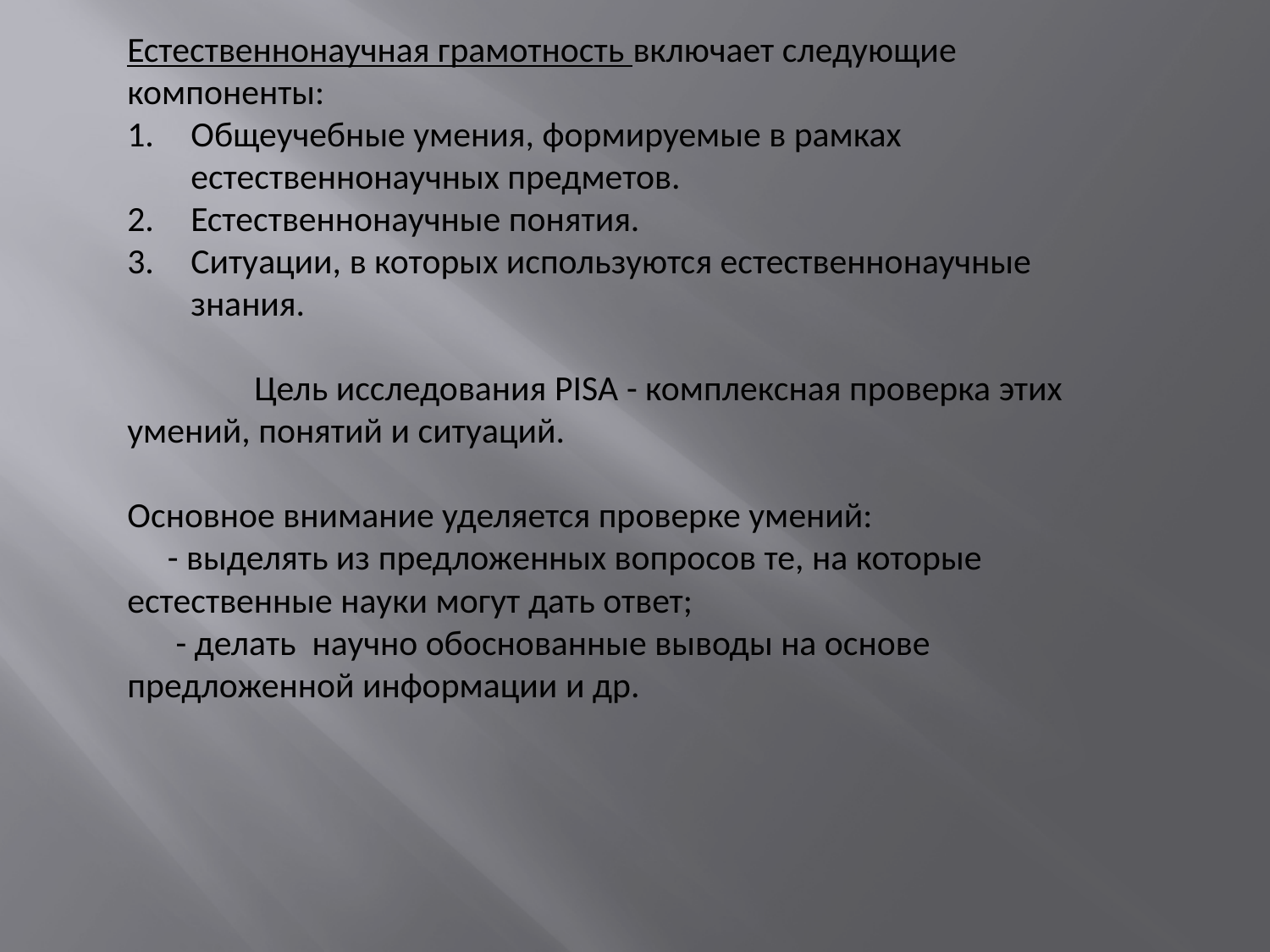

Естественнонаучная грамотность включает следующие компоненты:
Общеучебные умения, формируемые в рамках естественнонаучных предметов.
Естественнонаучные понятия.
Ситуации, в которых используются естественнонаучные знания.

	Цель исследования PISA - комплексная проверка этих умений, понятий и ситуаций.

Основное внимание уделяется проверке умений:
     - выделять из предложенных вопросов те, на которые естественные науки могут дать ответ;
      - делать  научно обоснованные выводы на основе предложенной информации и др.